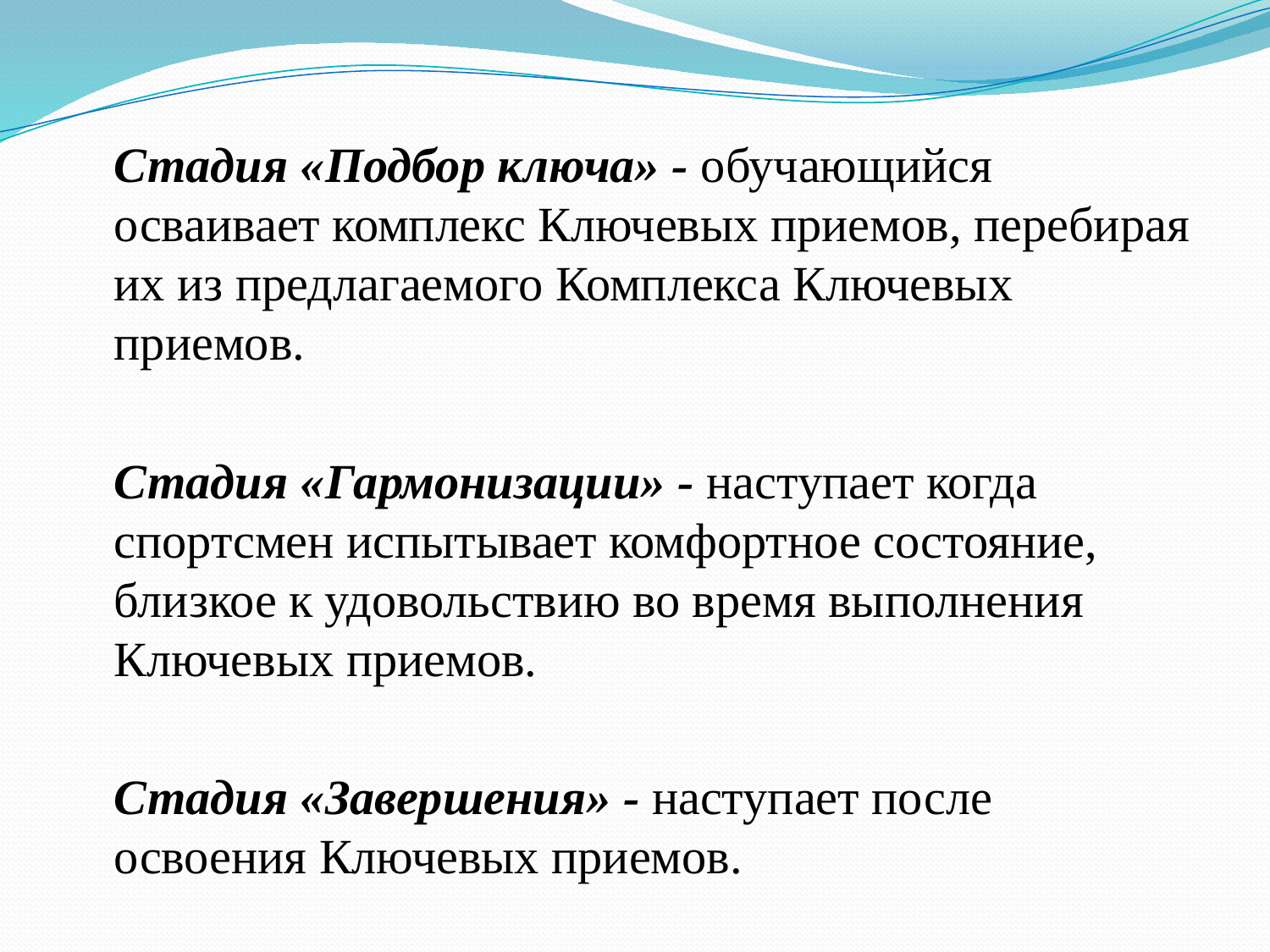

#
	Стадия «Подбор ключа» - обучающийся осваивает комплекс Ключевых приемов, перебирая их из предлагаемого Комплекса Ключевых приемов.

	Стадия «Гармонизации» - наступает когда спортсмен испытывает комфортное состояние, близкое к удовольствию во время выполнения Ключевых приемов.

	Стадия «Завершения» - наступает после освоения Ключевых приемов.